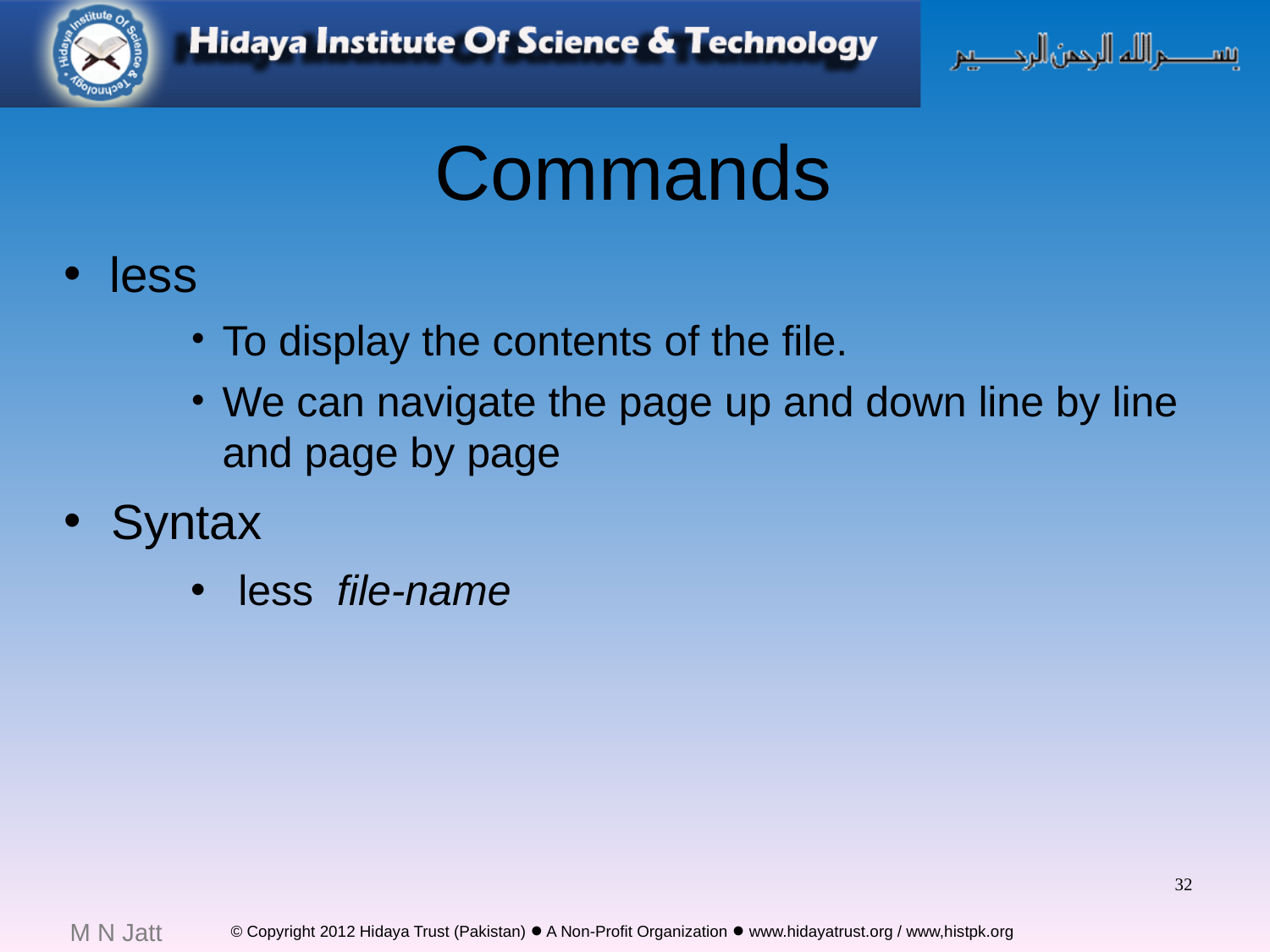

# Commands
less
To display the contents of the file.
We can navigate the page up and down line by line and page by page
Syntax
less  file-name
32